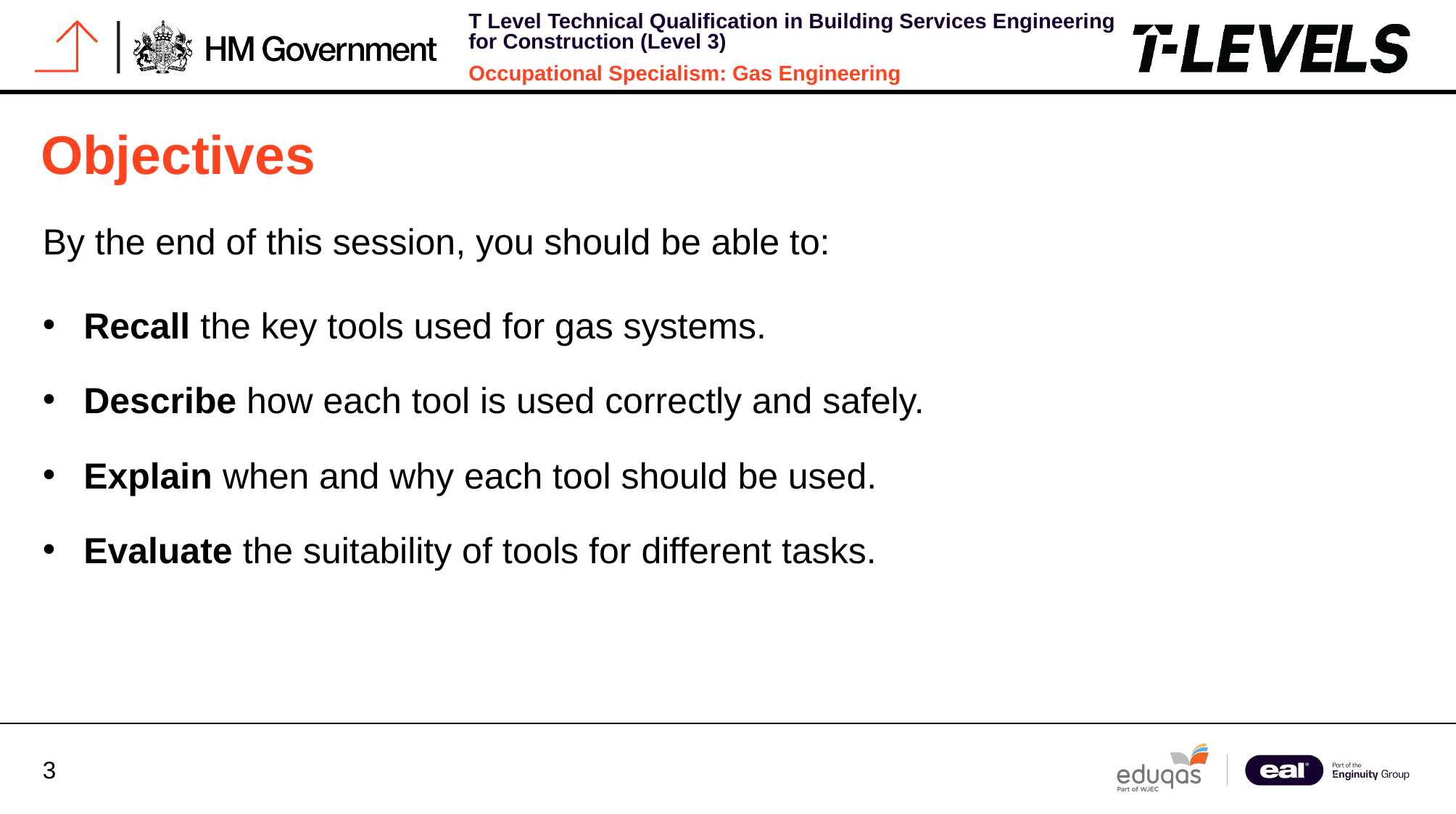

# Objectives
By the end of this session, you should be able to:
Recall the key tools used for gas systems.
Describe how each tool is used correctly and safely.
Explain when and why each tool should be used.
Evaluate the suitability of tools for different tasks.